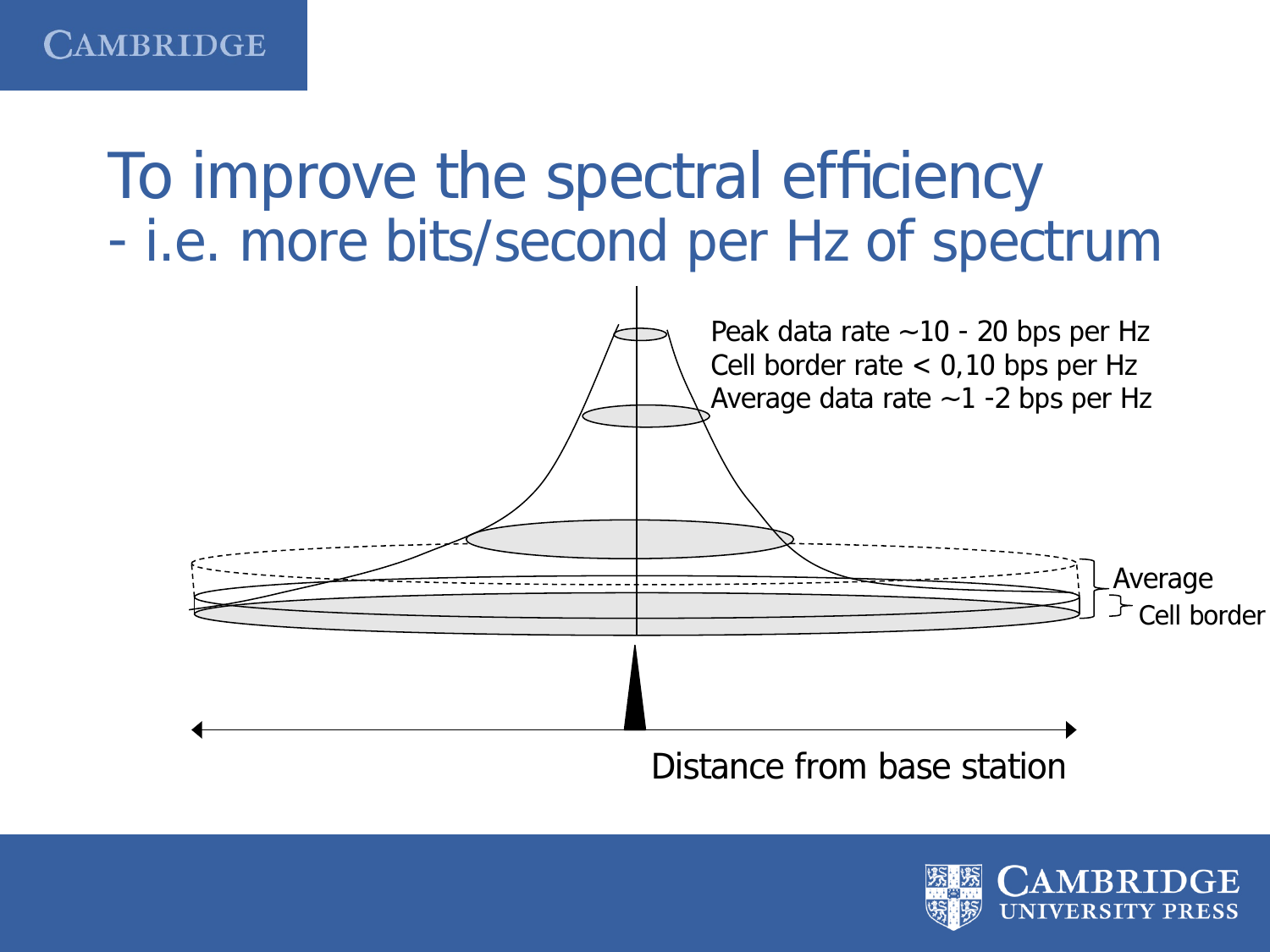

# To improve the spectral efficiency - i.e. more bits/second per Hz of spectrum

Peak data rate ~10 - 20 bps per Hz
Cell border rate < 0,10 bps per Hz
Average data rate ~1 -2 bps per Hz

Average

Cell border

Distance from base station